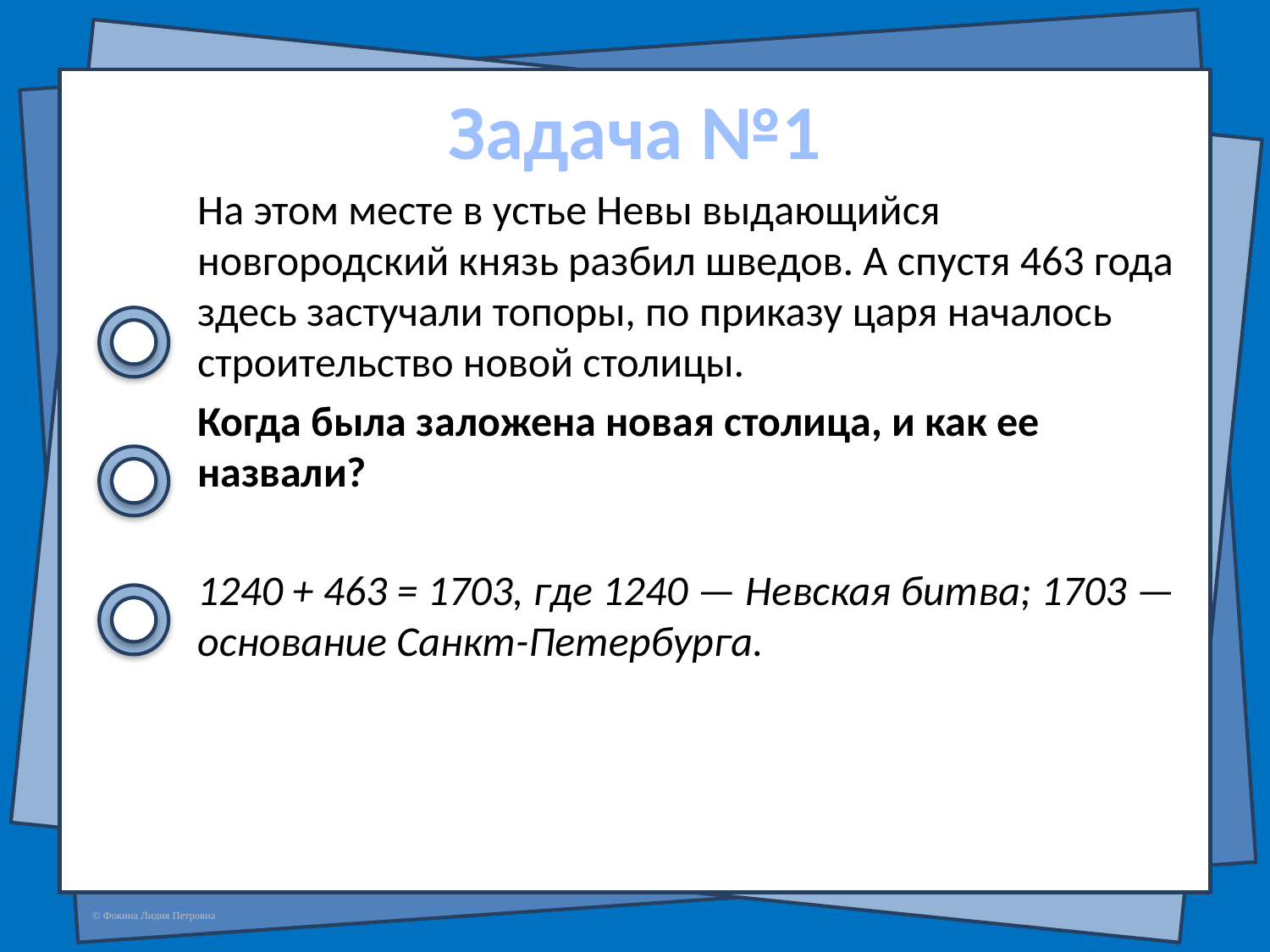

# Задача №1
На этом месте в устье Невы выдающийся новгородский князь разбил шведов. А спустя 463 года здесь застучали топоры, по приказу царя началось строительство новой столицы.
Когда была заложена новая столица, и как ее назвали?

1240 + 463 = 1703, где 1240 — Невская битва; 1703 — основание Санкт-Петербурга.